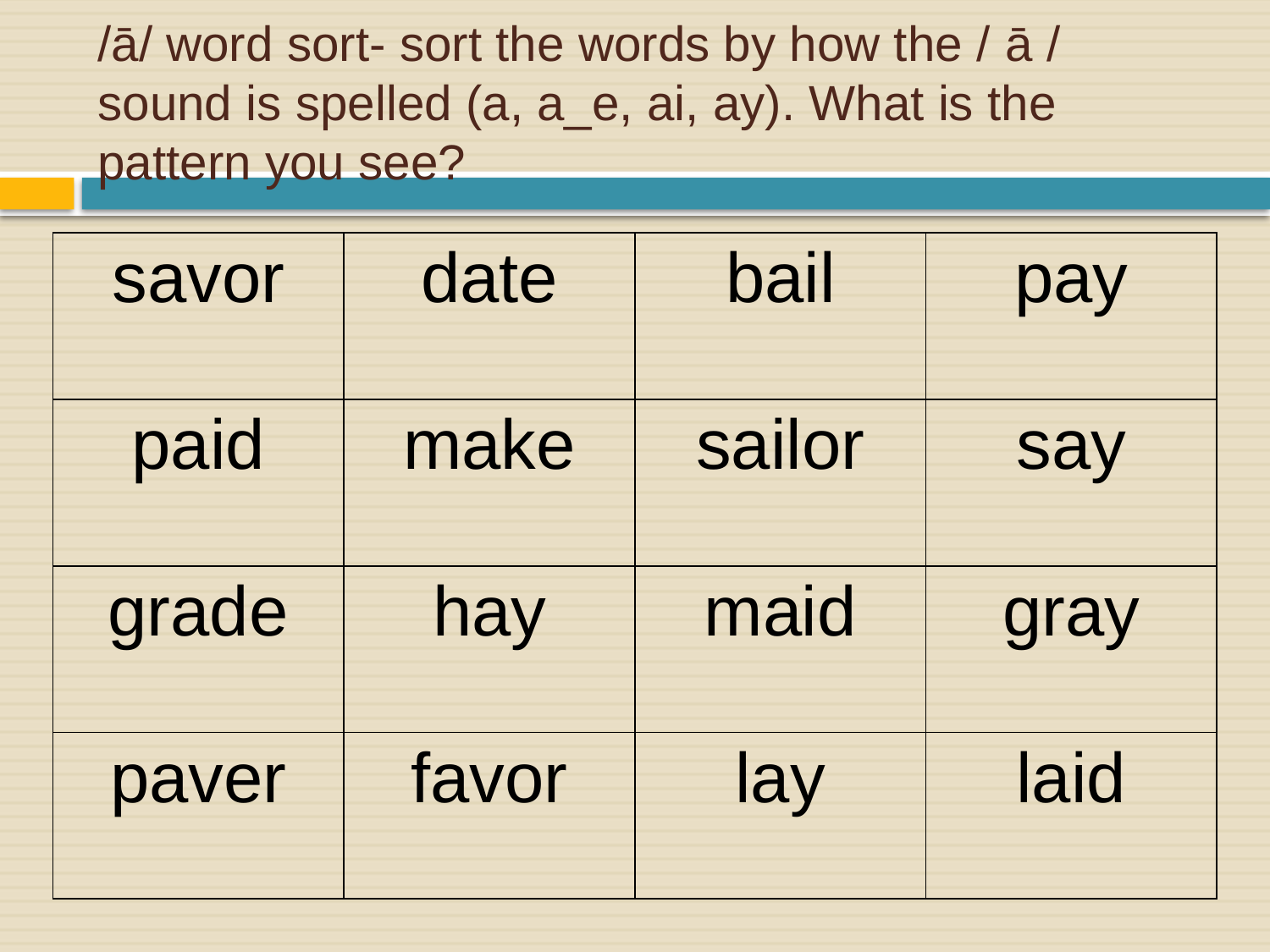

# /ā/ word sort- sort the words by how the / ā / sound is spelled (a, a_e, ai, ay). What is the pattern you see?
| savor | date | bail | pay |
| --- | --- | --- | --- |
| paid | make | sailor | say |
| grade | hay | maid | gray |
| paver | favor | lay | laid |